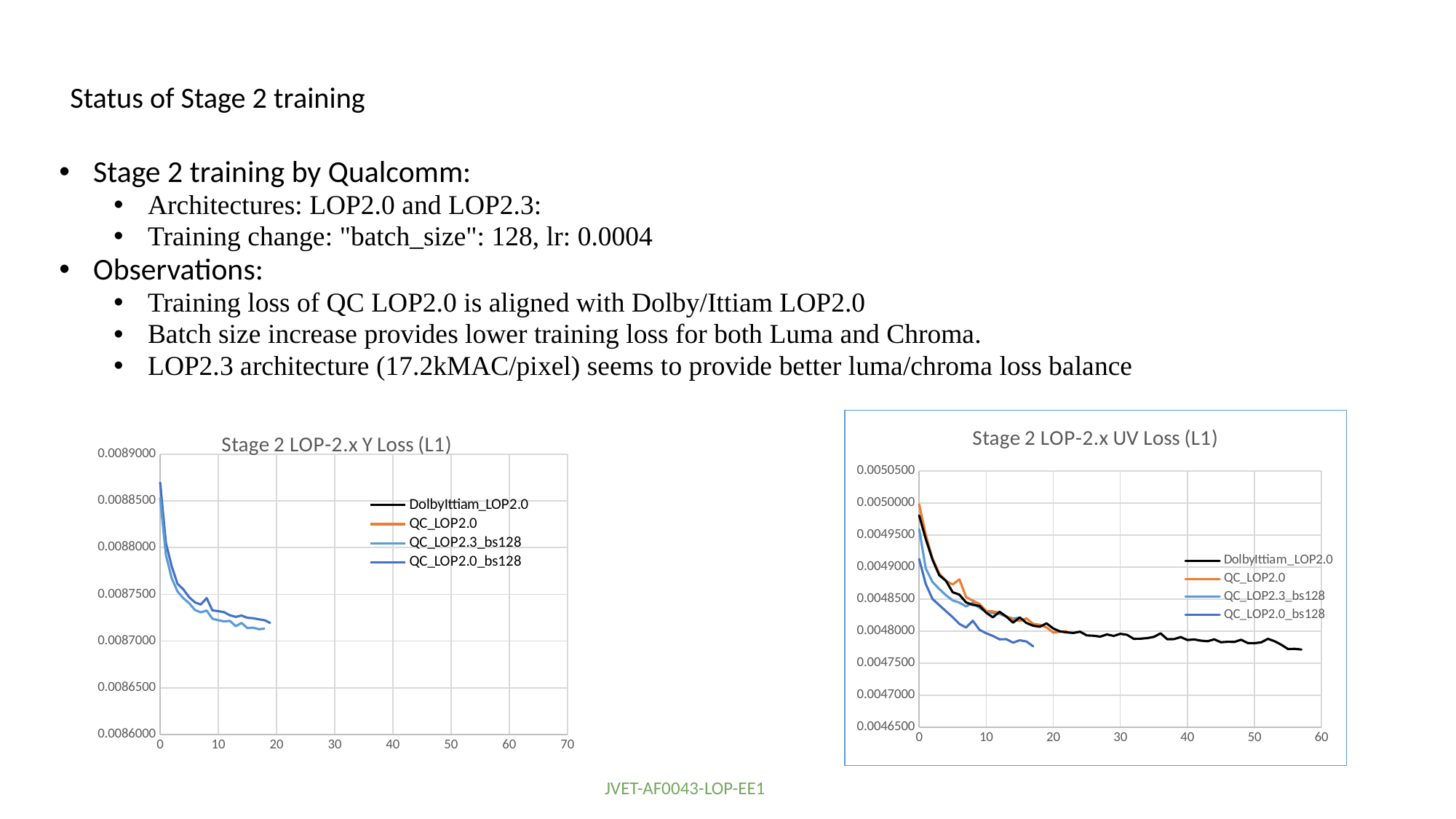

# Status of Stage 2 training
Stage 2 training by Qualcomm:
Architectures: LOP2.0 and LOP2.3:
Training change: "batch_size": 128, lr: 0.0004
Observations:
Training loss of QC LOP2.0 is aligned with Dolby/Ittiam LOP2.0
Batch size increase provides lower training loss for both Luma and Chroma.
LOP2.3 architecture (17.2kMAC/pixel) seems to provide better luma/chroma loss balance

### Chart: Stage 2 LOP-2.x UV Loss (L1)

| Category |  | QC_LOP2.0 | QC_LOP2.3_bs128 | QC_LOP2.0_bs128 |
|---|---|---|---|---|

### Chart: Stage 2 LOP-2.x Y Loss (L1)

| Category |  | QC_LOP2.0 | QC_LOP2.3_bs128 | QC_LOP2.0_bs128 |
|---|---|---|---|---|
JVET-AF0043-LOP-EE1